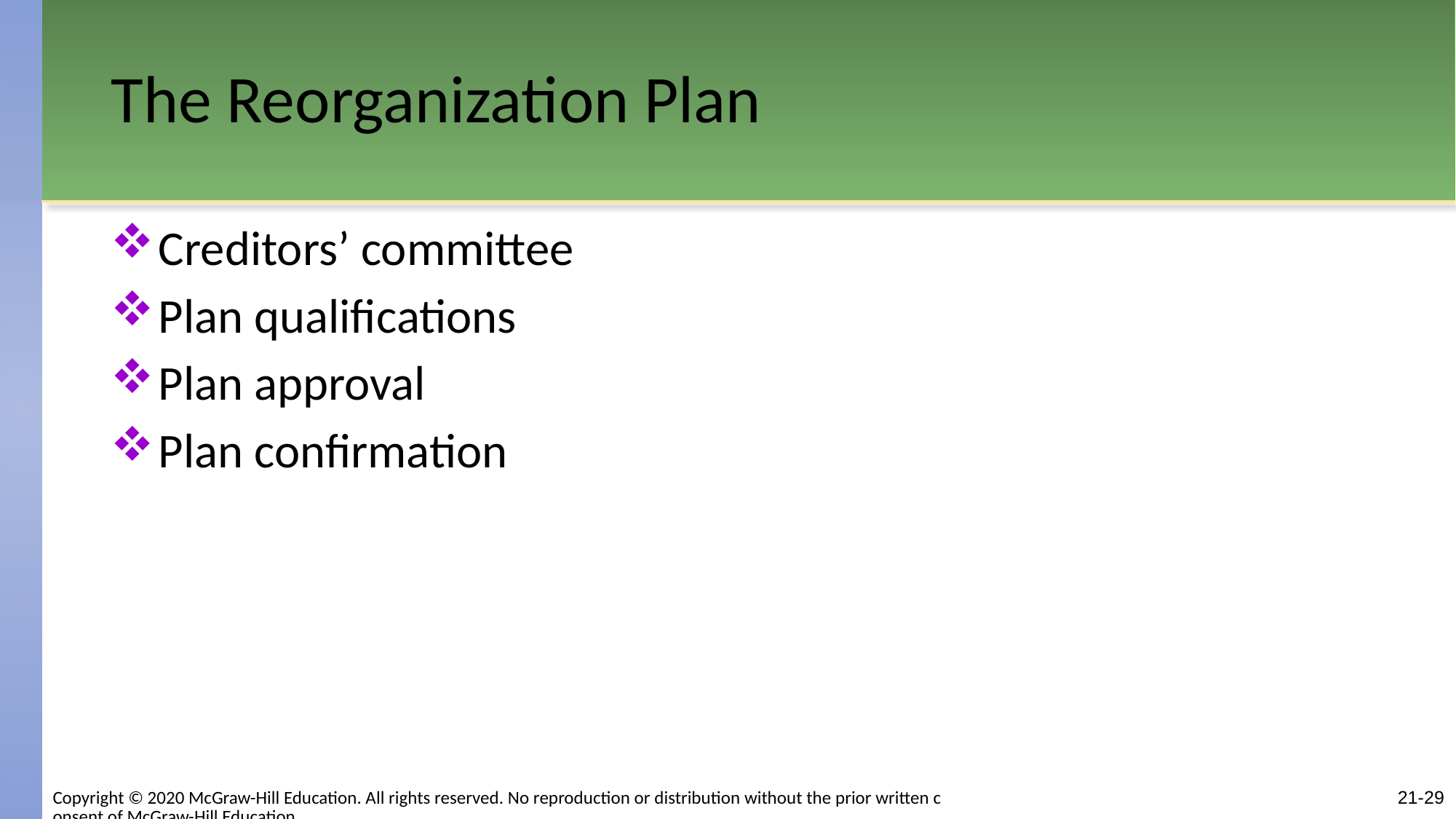

# The Reorganization Plan
Creditors’ committee
Plan qualifications
Plan approval
Plan confirmation

Copyright © 2020 McGraw-Hill Education. All rights reserved. No reproduction or distribution without the prior written consent of McGraw-Hill Education.
21-29